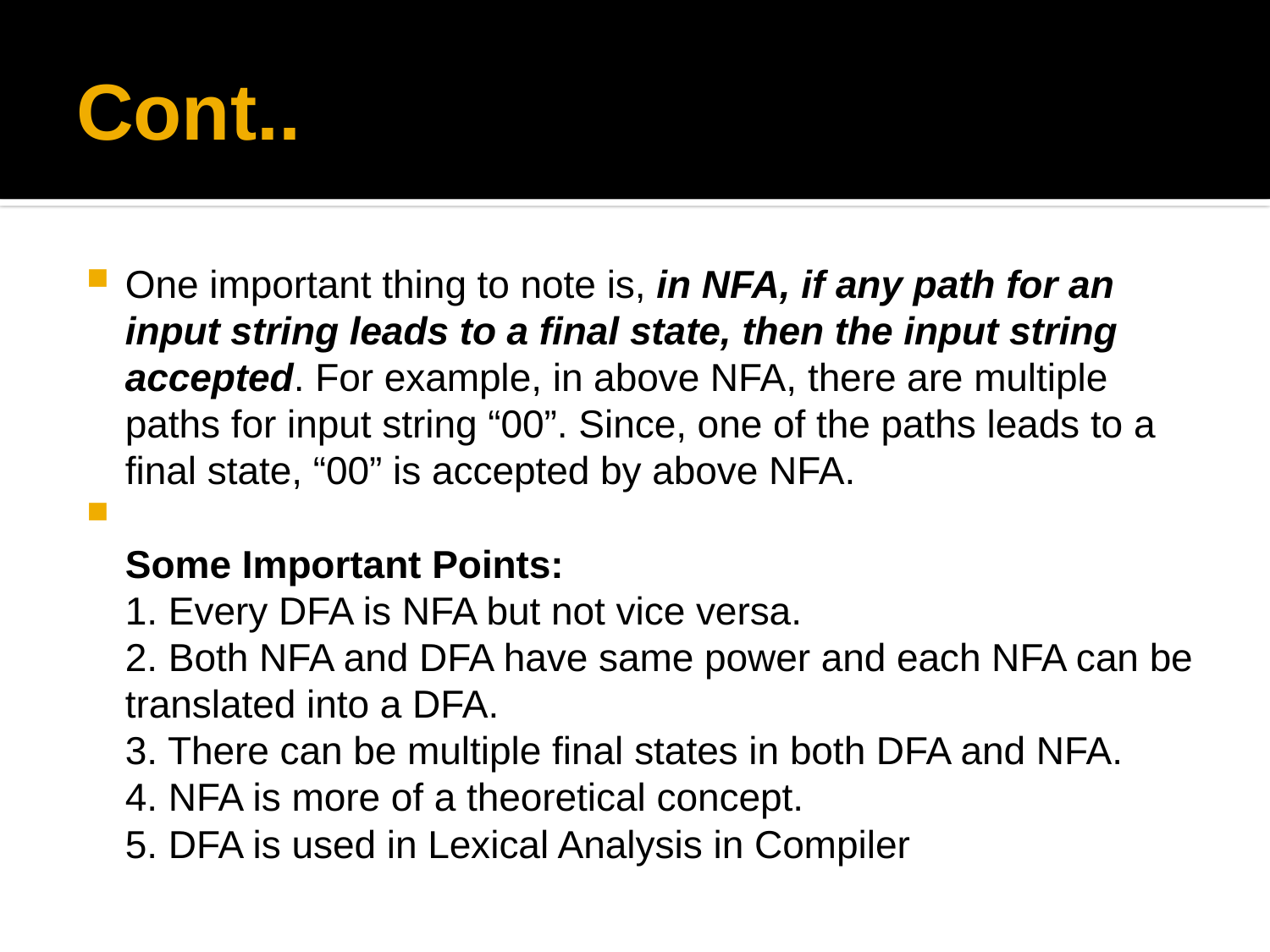

# Cont..
One important thing to note is, in NFA, if any path for an input string leads to a final state, then the input string accepted. For example, in above NFA, there are multiple paths for input string “00”. Since, one of the paths leads to a final state, “00” is accepted by above NFA.
 
Some Important Points:
1. Every DFA is NFA but not vice versa.
2. Both NFA and DFA have same power and each NFA can be translated into a DFA.
3. There can be multiple final states in both DFA and NFA.
4. NFA is more of a theoretical concept.
5. DFA is used in Lexical Analysis in Compiler